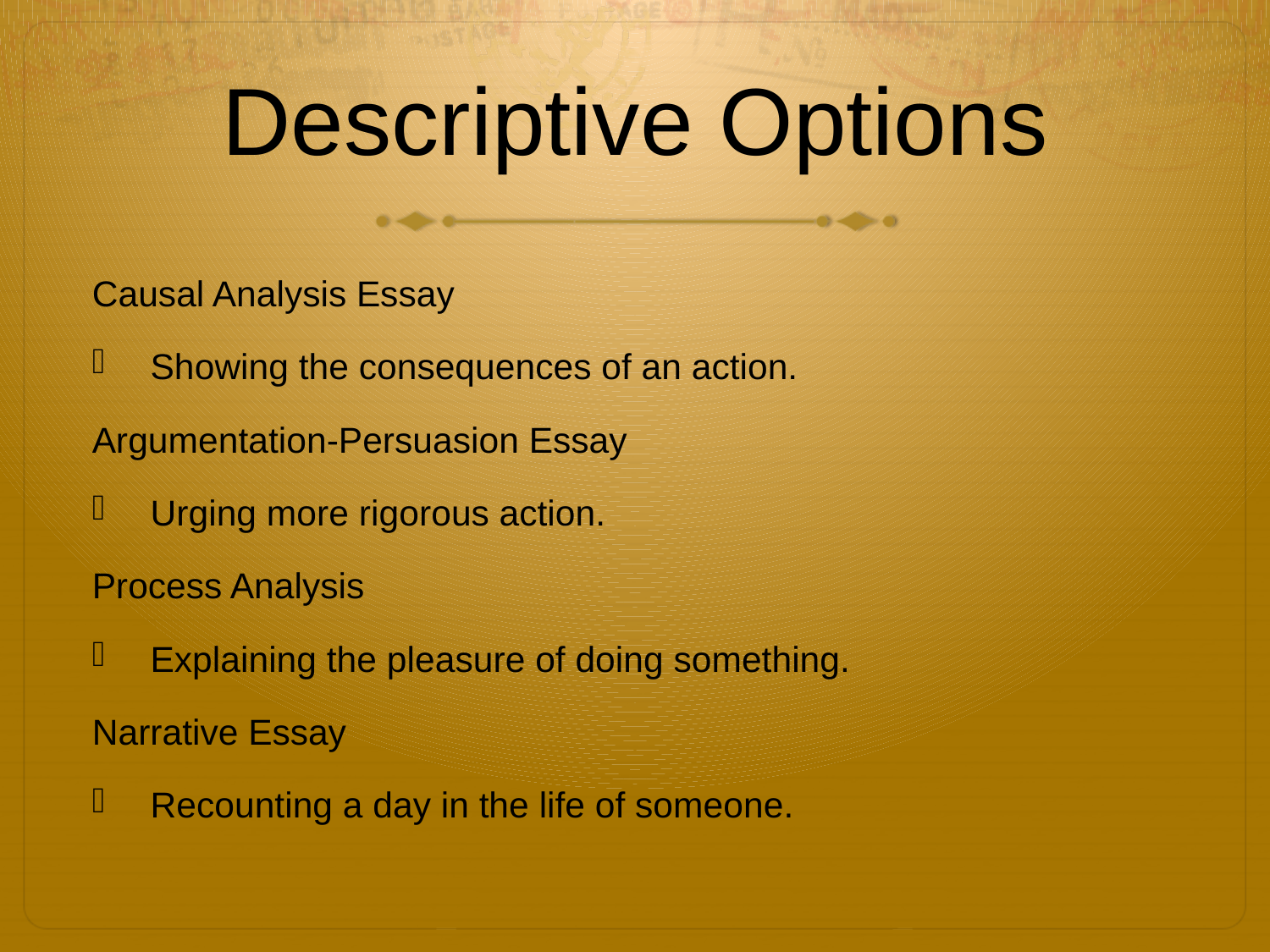

# Descriptive Options
Causal Analysis Essay
Showing the consequences of an action.
Argumentation-Persuasion Essay
Urging more rigorous action.
Process Analysis
Explaining the pleasure of doing something.
Narrative Essay
Recounting a day in the life of someone.